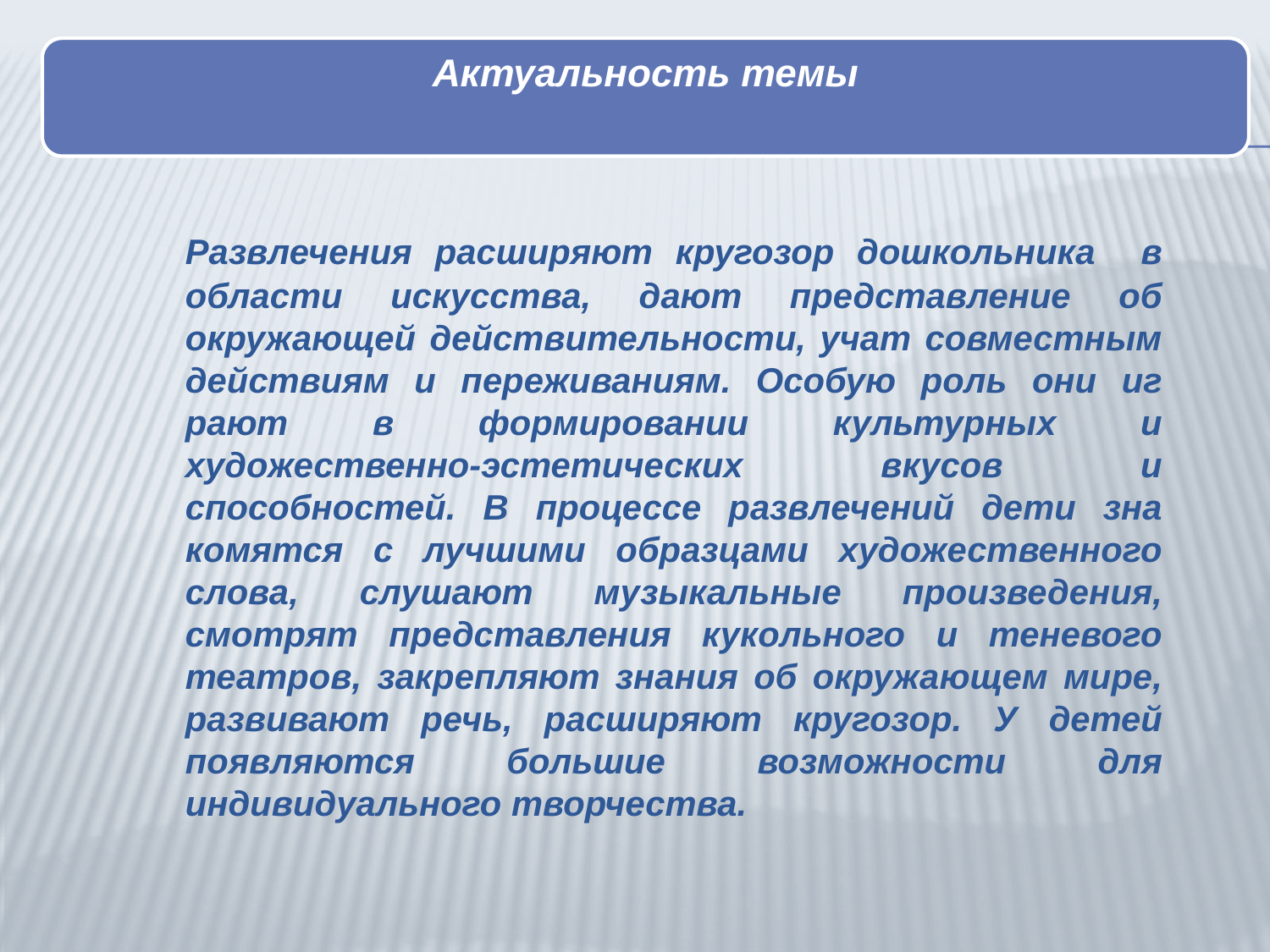

Актуальность темы
	Развлечения расширяют кругозор дошкольника  в области искусства, дают представление об окружающей действительности, учат совместным действиям и переживаниям. Особую роль они иг­рают в формировании культурных и художественно-эстетиче­ских вкусов и способностей. В процессе развлечений дети зна­комятся с лучшими образцами художественного слова, слушают музыкальные произведения, смотрят представления кукольного и теневого театров, закрепляют знания об окру­жающем мире, развивают речь, расширяют кругозор. У детей появляются большие возможности для индивидуального твор­чества.